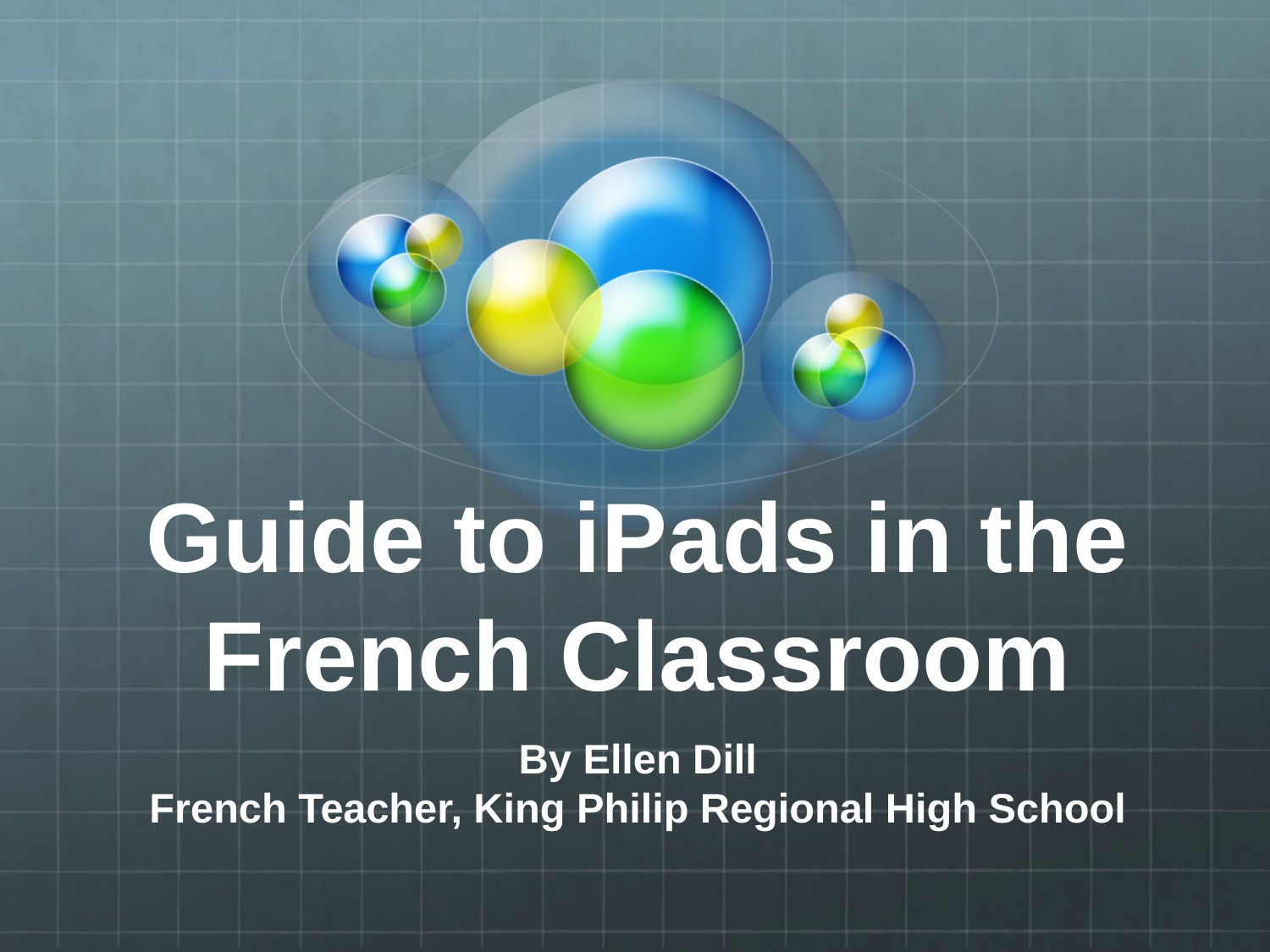

# Guide to iPads in the French Classroom
By Ellen Dill
French Teacher, King Philip Regional High School